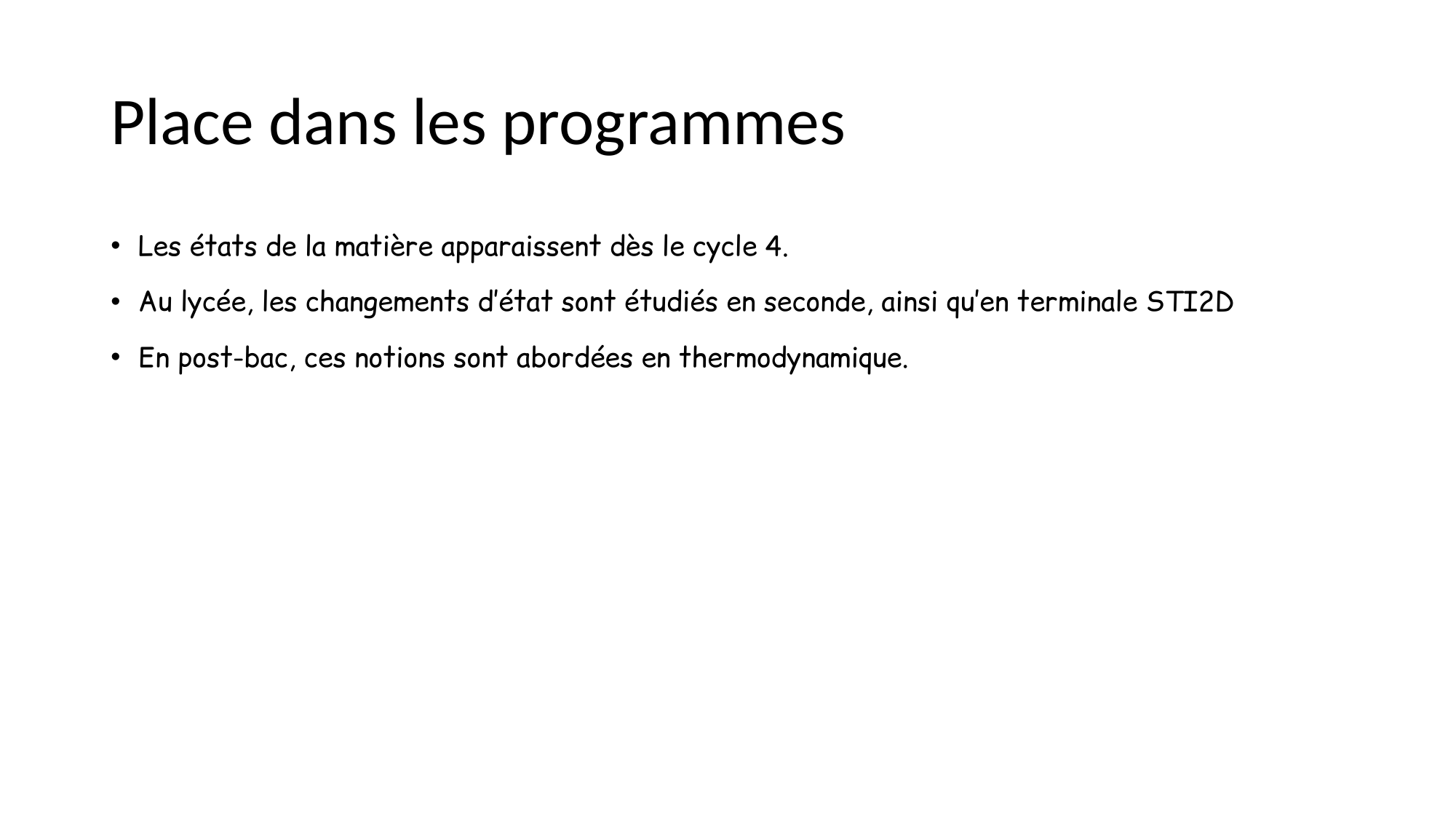

# Place dans les programmes
Les états de la matière apparaissent dès le cycle 4.
Au lycée, les changements d’état sont étudiés en seconde, ainsi qu’en terminale STI2D
En post-bac, ces notions sont abordées en thermodynamique.